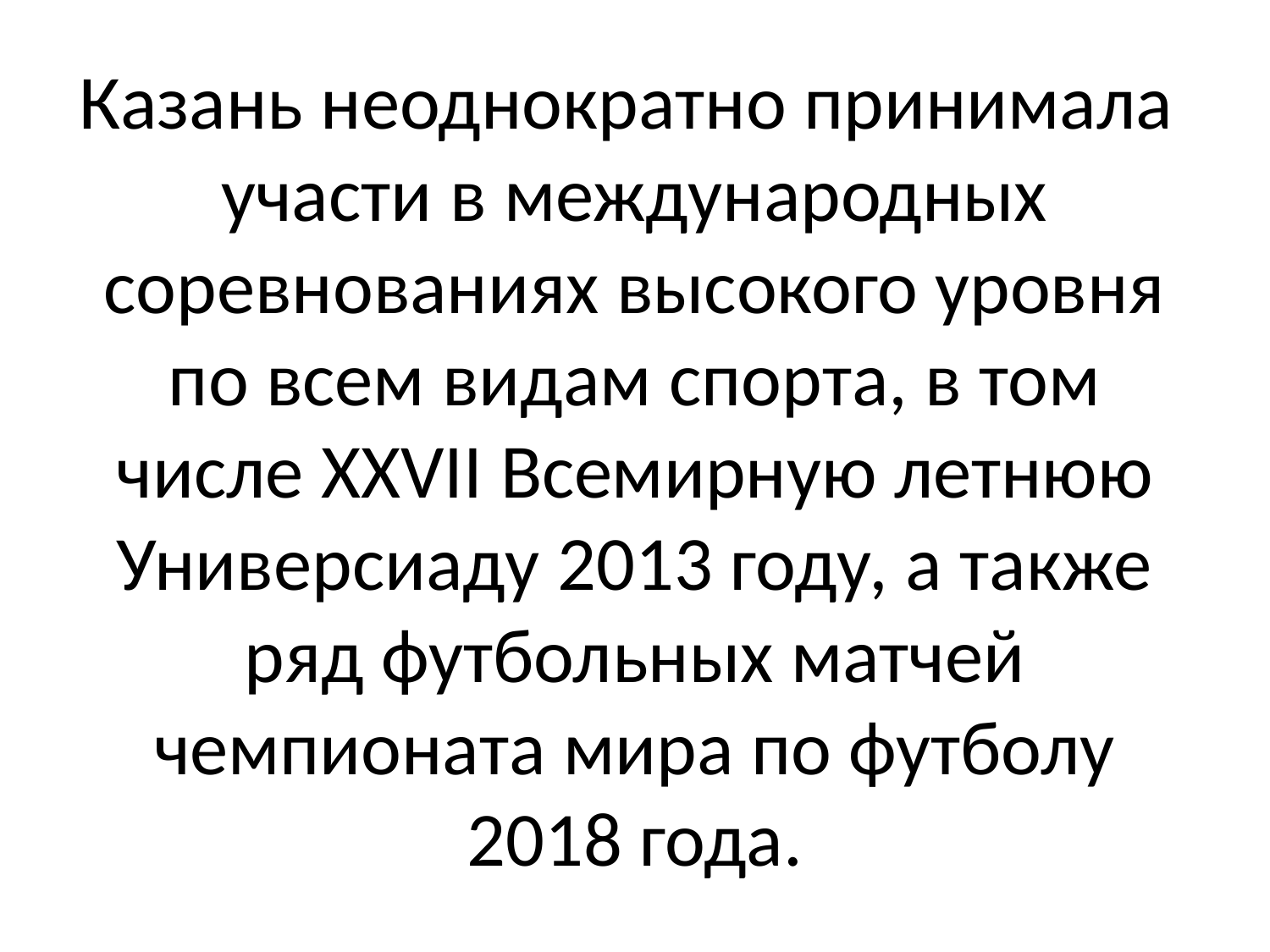

# Казань неоднократно принимала участи в международных соревнованиях высокого уровня по всем видам спорта, в том числе XXVII Всемирную летнюю Универсиаду 2013 году, а также ряд футбольных матчей чемпионата мира по футболу 2018 года.